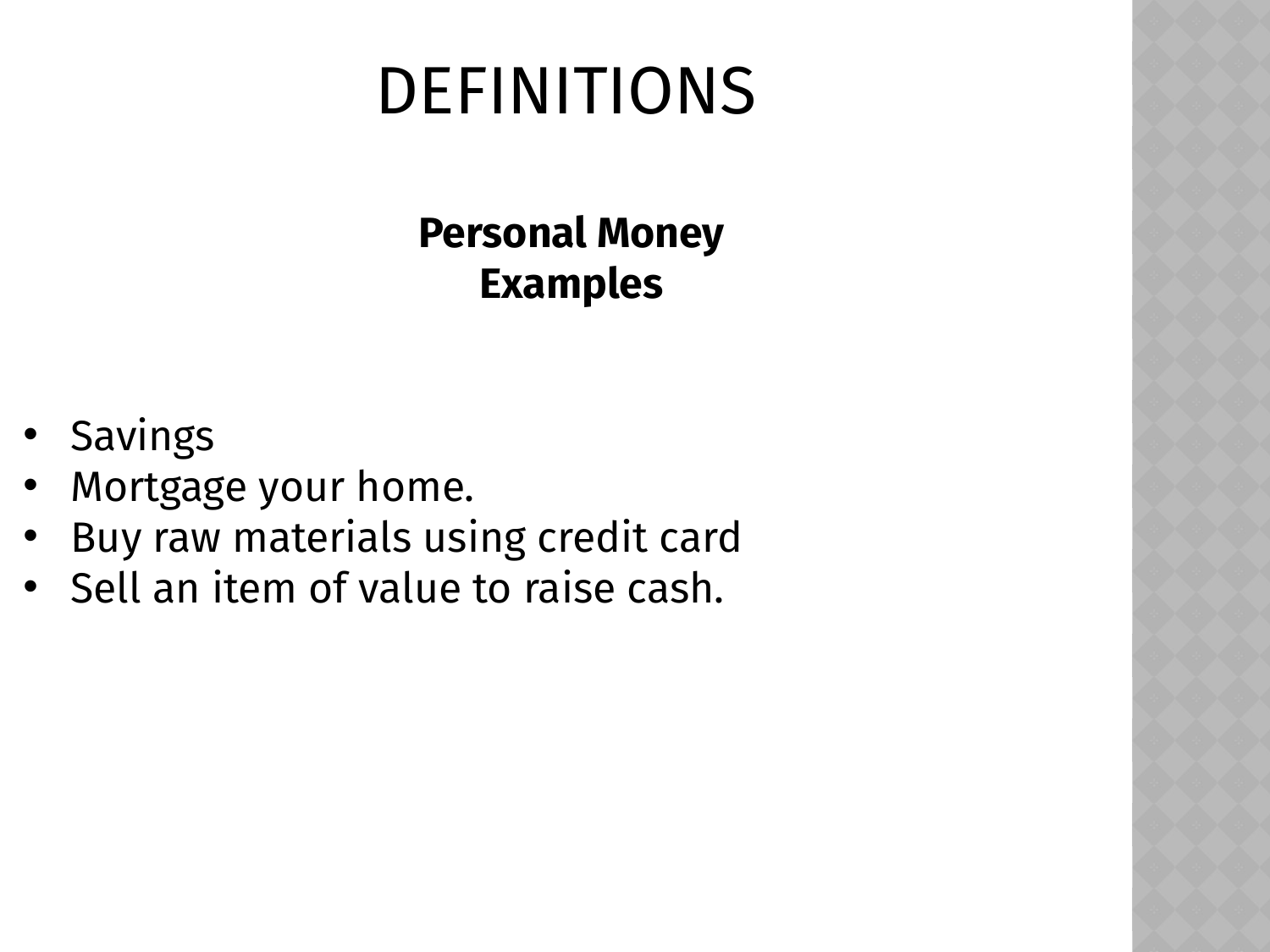

# Definitions

Personal Money
Examples

Savings
Mortgage your home.
Buy raw materials using credit card
Sell an item of value to raise cash.